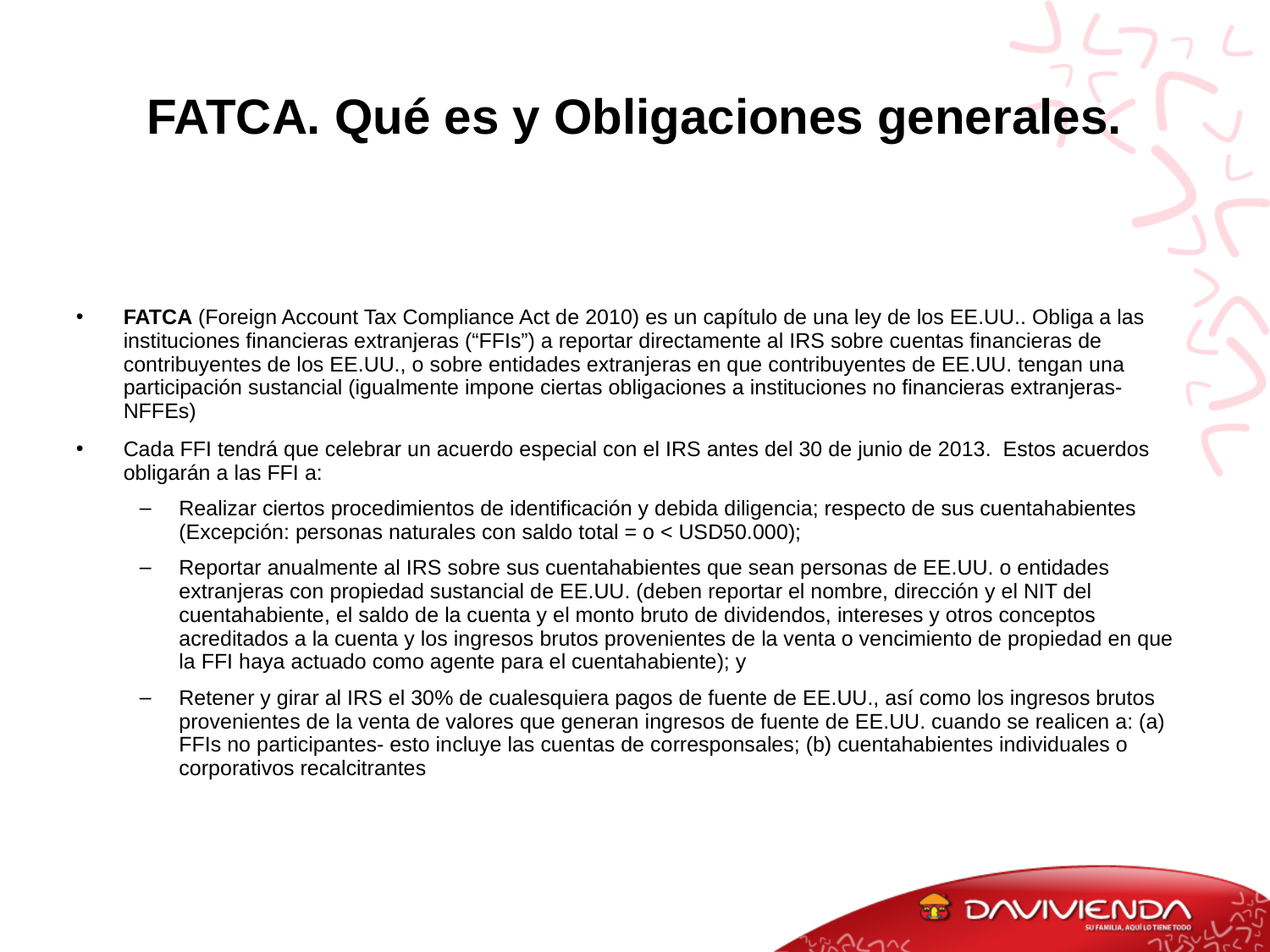

# FATCA. Qué es y Obligaciones generales.

FATCA (Foreign Account Tax Compliance Act de 2010) es un capítulo de una ley de los EE.UU.. Obliga a las instituciones financieras extranjeras (“FFIs”) a reportar directamente al IRS sobre cuentas financieras de contribuyentes de los EE.UU., o sobre entidades extranjeras en que contribuyentes de EE.UU. tengan una participación sustancial (igualmente impone ciertas obligaciones a instituciones no financieras extranjeras- NFFEs)
Cada FFI tendrá que celebrar un acuerdo especial con el IRS antes del 30 de junio de 2013.  Estos acuerdos obligarán a las FFI a:
Realizar ciertos procedimientos de identificación y debida diligencia; respecto de sus cuentahabientes (Excepción: personas naturales con saldo total = o < USD50.000);
Reportar anualmente al IRS sobre sus cuentahabientes que sean personas de EE.UU. o entidades extranjeras con propiedad sustancial de EE.UU. (deben reportar el nombre, dirección y el NIT del cuentahabiente, el saldo de la cuenta y el monto bruto de dividendos, intereses y otros conceptos acreditados a la cuenta y los ingresos brutos provenientes de la venta o vencimiento de propiedad en que la FFI haya actuado como agente para el cuentahabiente); y
Retener y girar al IRS el 30% de cualesquiera pagos de fuente de EE.UU., así como los ingresos brutos provenientes de la venta de valores que generan ingresos de fuente de EE.UU. cuando se realicen a: (a) FFIs no participantes- esto incluye las cuentas de corresponsales; (b) cuentahabientes individuales o corporativos recalcitrantes